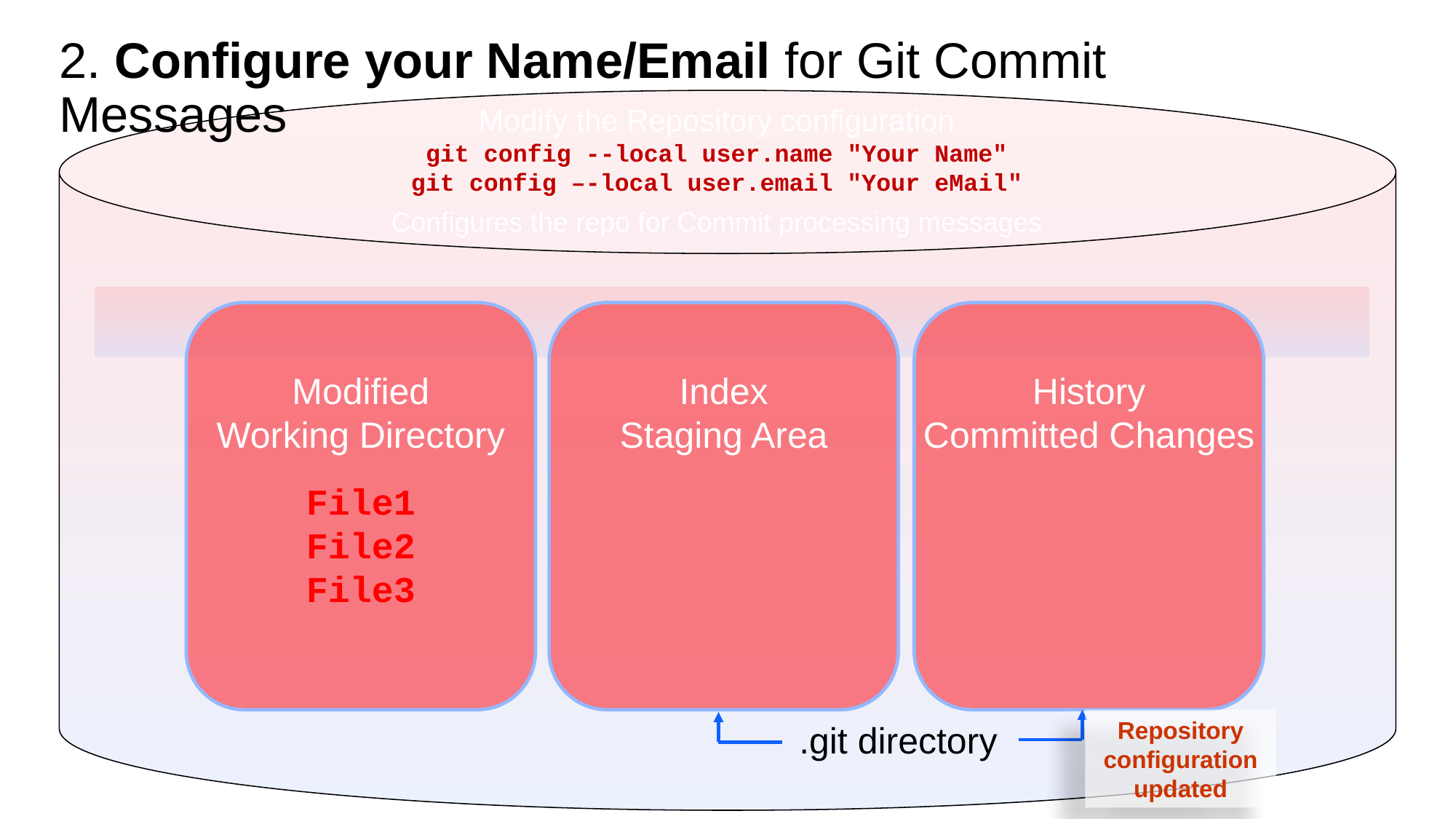

# 2. Configure your Name/Email for Git Commit Messages

Modify the Repository configuration
git config --local user.name "Your Name"
git config –-local user.email "Your eMail"

Configures the repo for Commit processing messages

Modified
Working Directory

File1
File2
File3

Index
Staging Area

History
Committed Changes
.git directory
Repository configuration updated